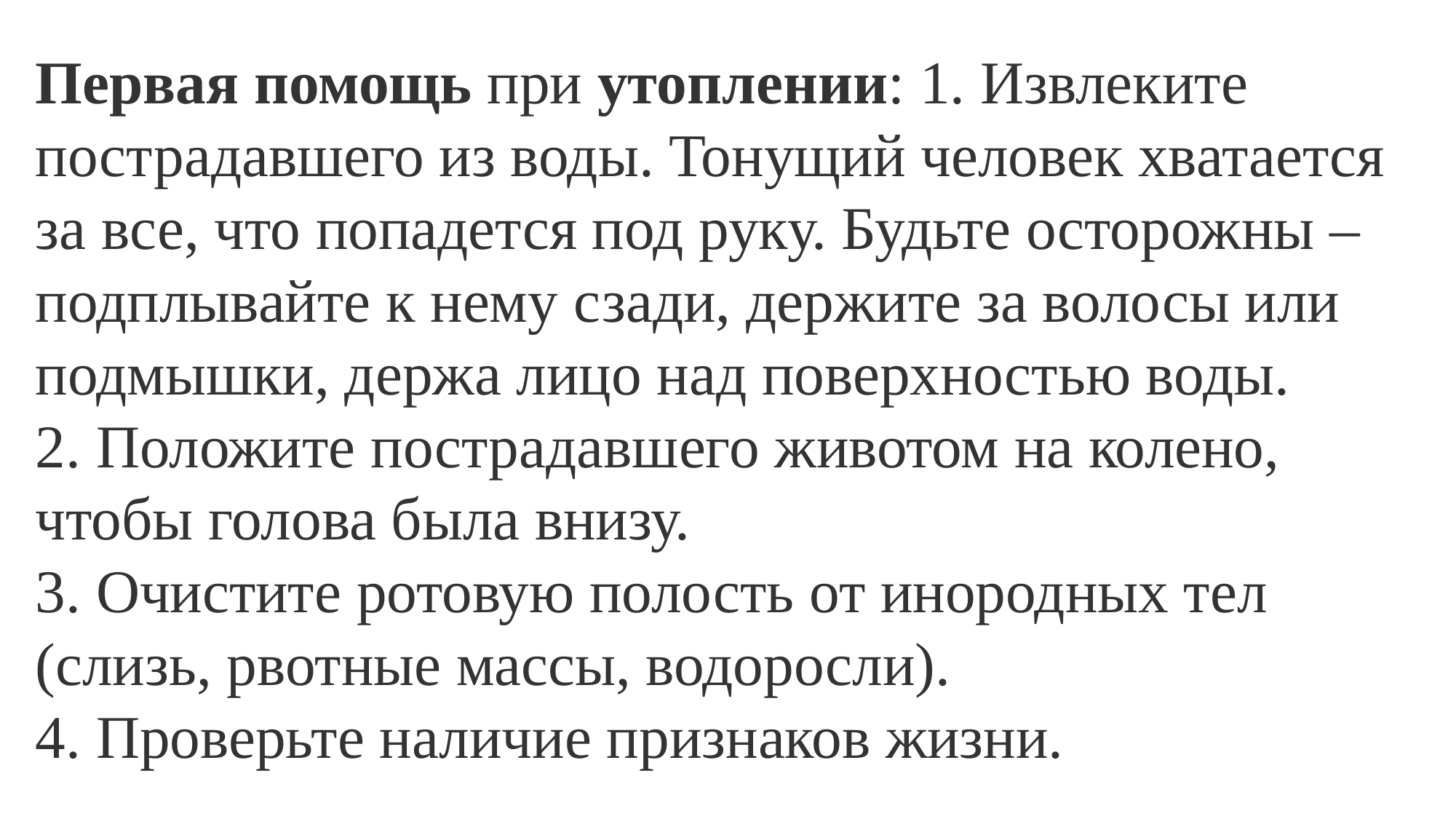

Первая помощь при утоплении: 1. Извлеките пострадавшего из воды. Тонущий человек хватается за все, что попадется под руку. Будьте осторожны – подплывайте к нему сзади, держите за волосы или подмышки, держа лицо над поверхностью воды.
2. Положите пострадавшего животом на колено, чтобы голова была внизу.
3. Очистите ротовую полость от инородных тел (слизь, рвотные массы, водоросли).
4. Проверьте наличие признаков жизни.